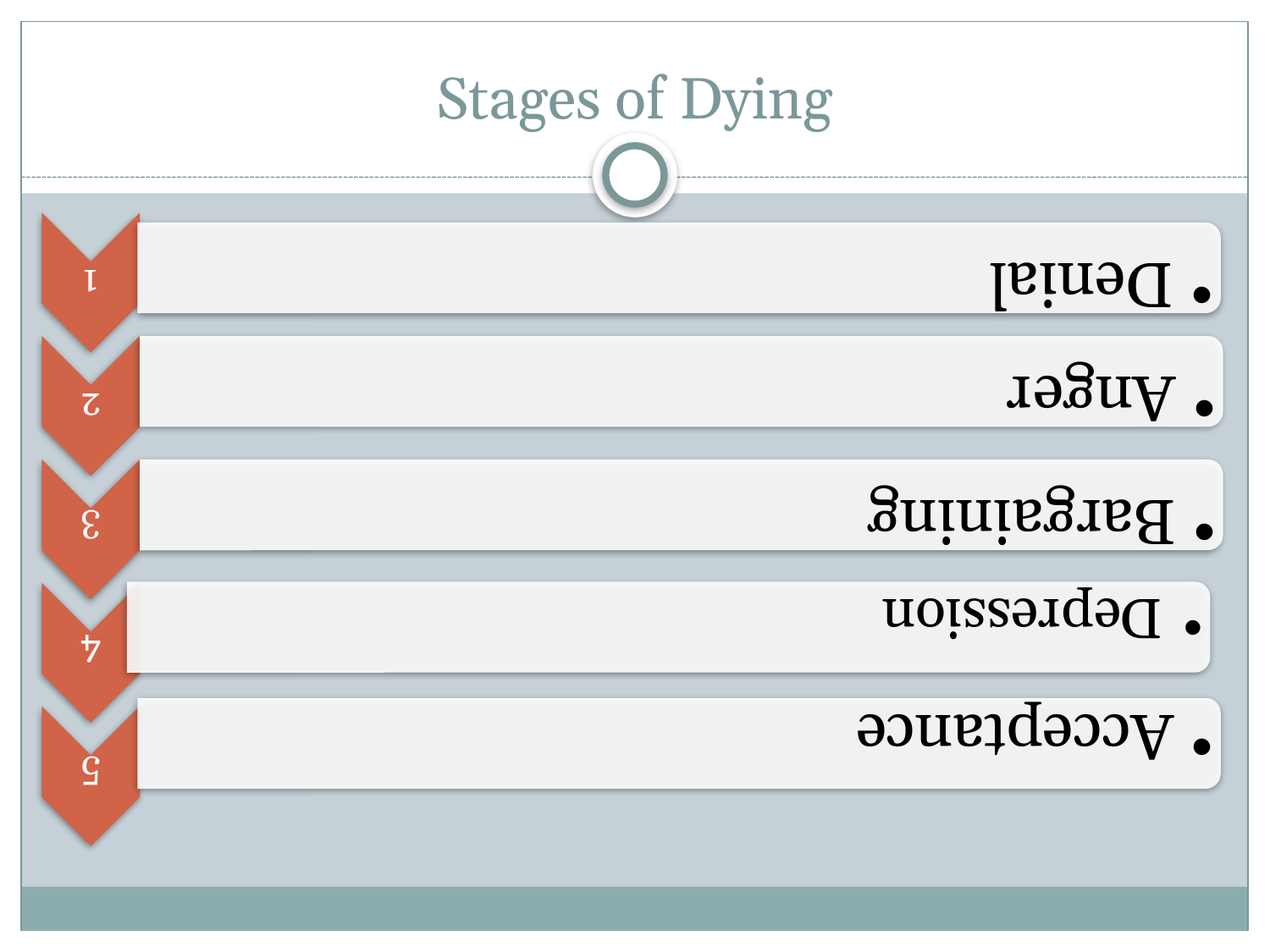

# Stages of Dying
1
Denial
2
Anger
3
Bargaining
4

Depression
5

Acceptance